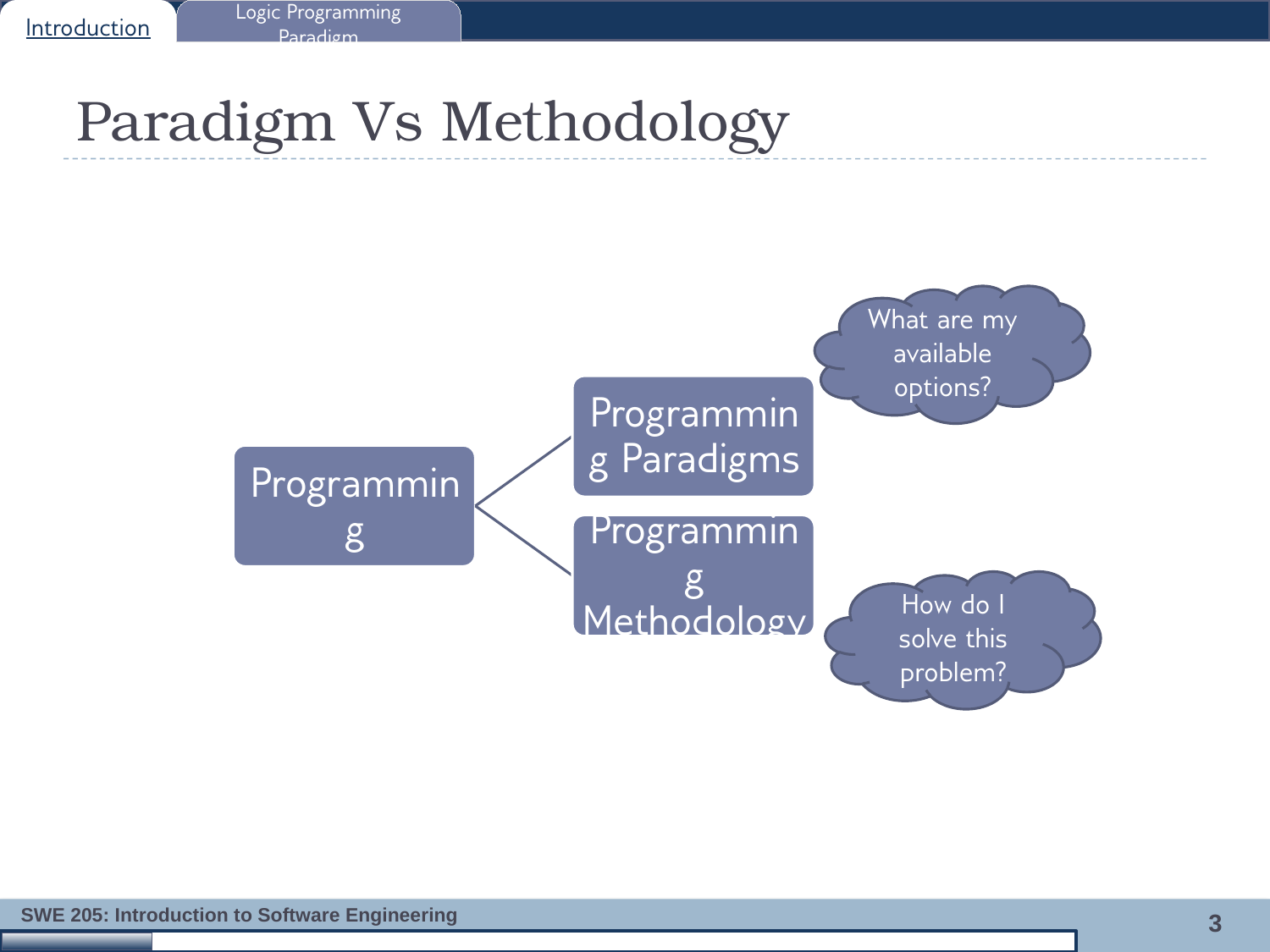

Introduction
Logic Programming Paradigm
# Paradigm Vs Methodology
Programming

Programming Paradigms

Programming Methodology
What are my available options?
How do I solve this problem?
3